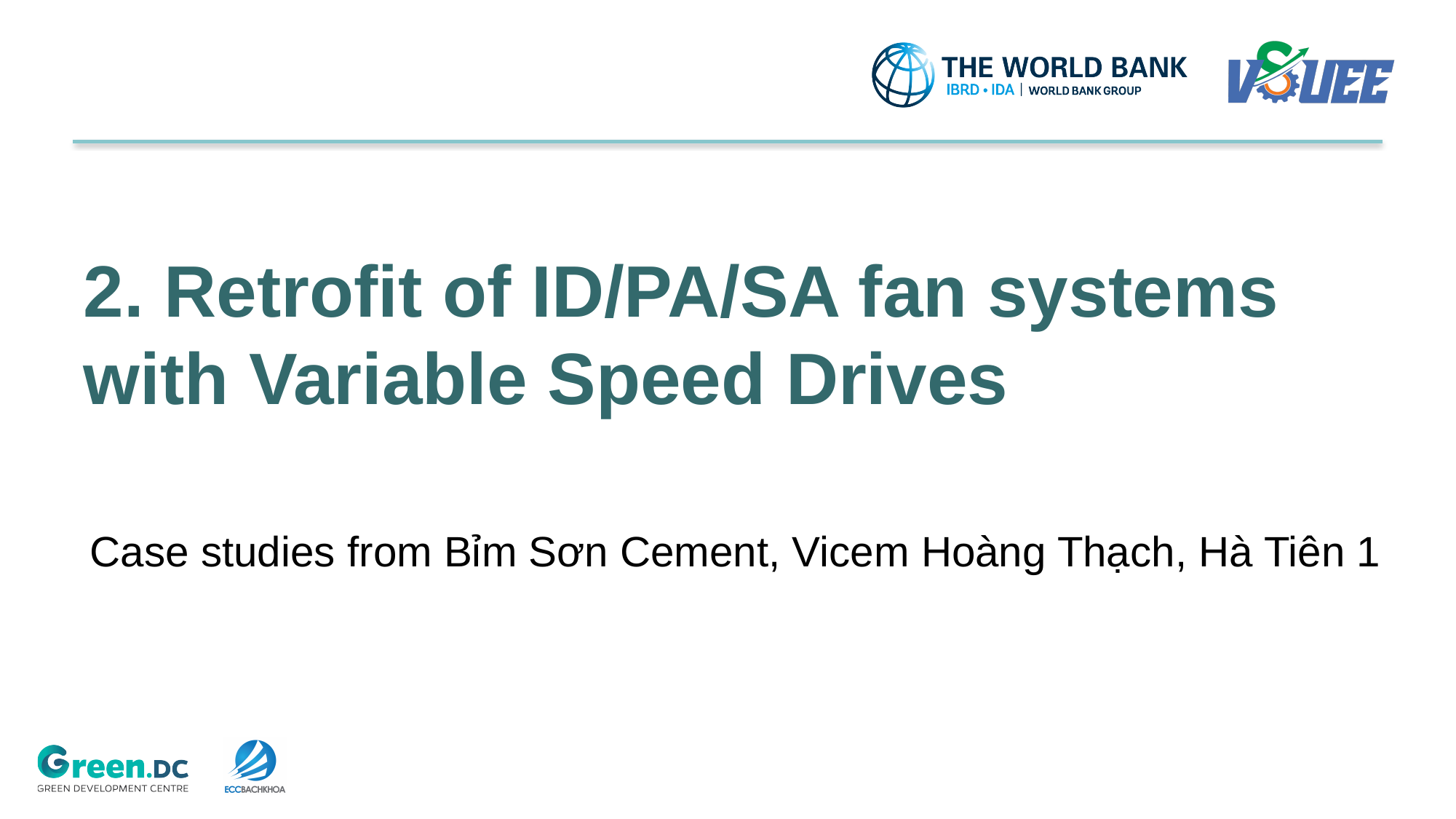

# 2. Retrofit of ID/PA/SA fan systems with Variable Speed Drives
Case studies from Bỉm Sơn Cement, Vicem Hoàng Thạch, Hà Tiên 1